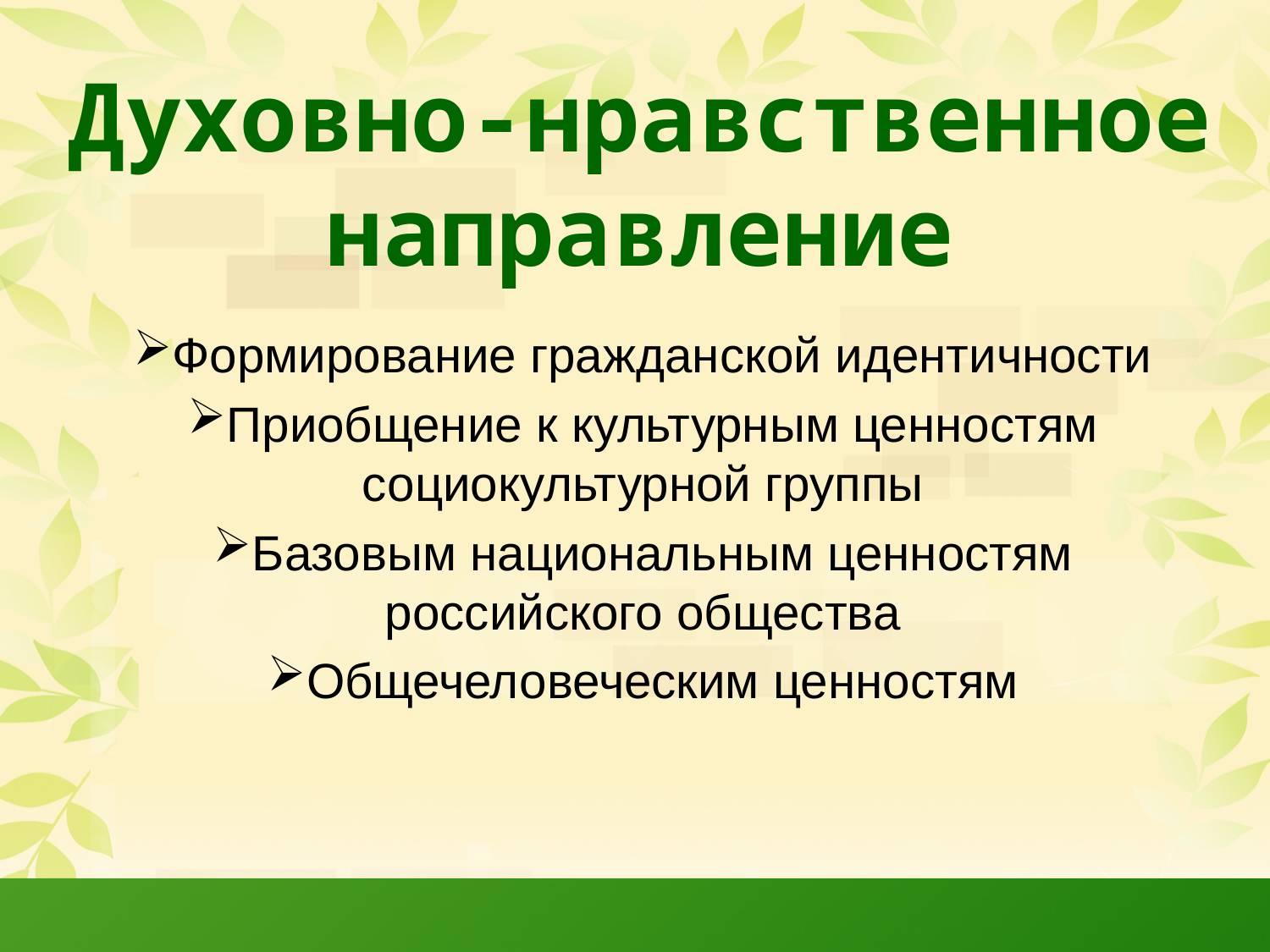

# Духовно-нравственное направление
Формирование гражданской идентичности
Приобщение к культурным ценностям социокультурной группы
Базовым национальным ценностям российского общества
Общечеловеческим ценностям